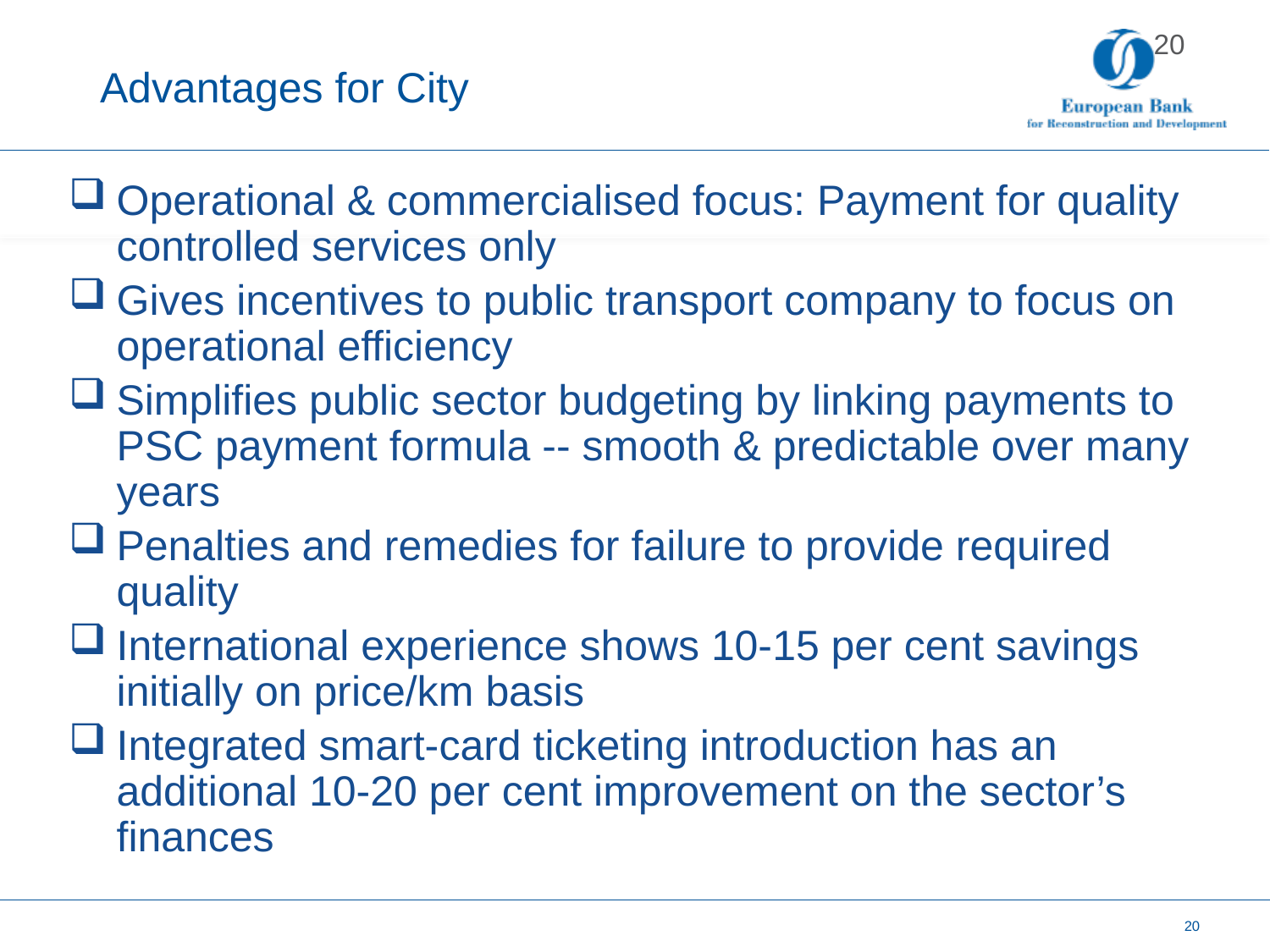

# Advantages for City
Operational & commercialised focus: Payment for quality controlled services only
Gives incentives to public transport company to focus on operational efficiency
Simplifies public sector budgeting by linking payments to PSC payment formula -- smooth & predictable over many years
Penalties and remedies for failure to provide required quality
International experience shows 10-15 per cent savings initially on price/km basis
Integrated smart-card ticketing introduction has an additional 10-20 per cent improvement on the sector’s finances
20